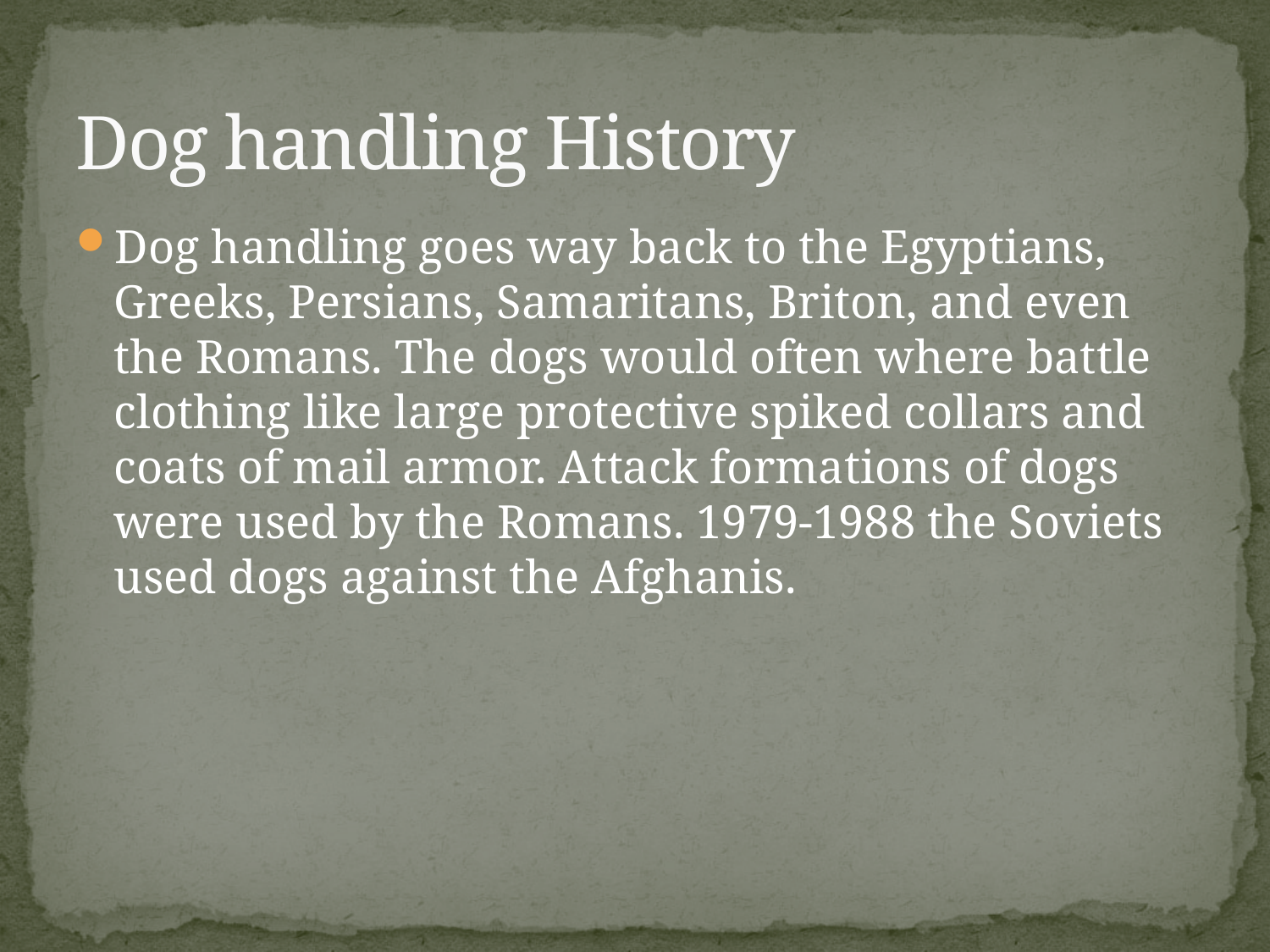

# Dog handling History
Dog handling goes way back to the Egyptians, Greeks, Persians, Samaritans, Briton, and even the Romans. The dogs would often where battle clothing like large protective spiked collars and coats of mail armor. Attack formations of dogs were used by the Romans. 1979-1988 the Soviets used dogs against the Afghanis.